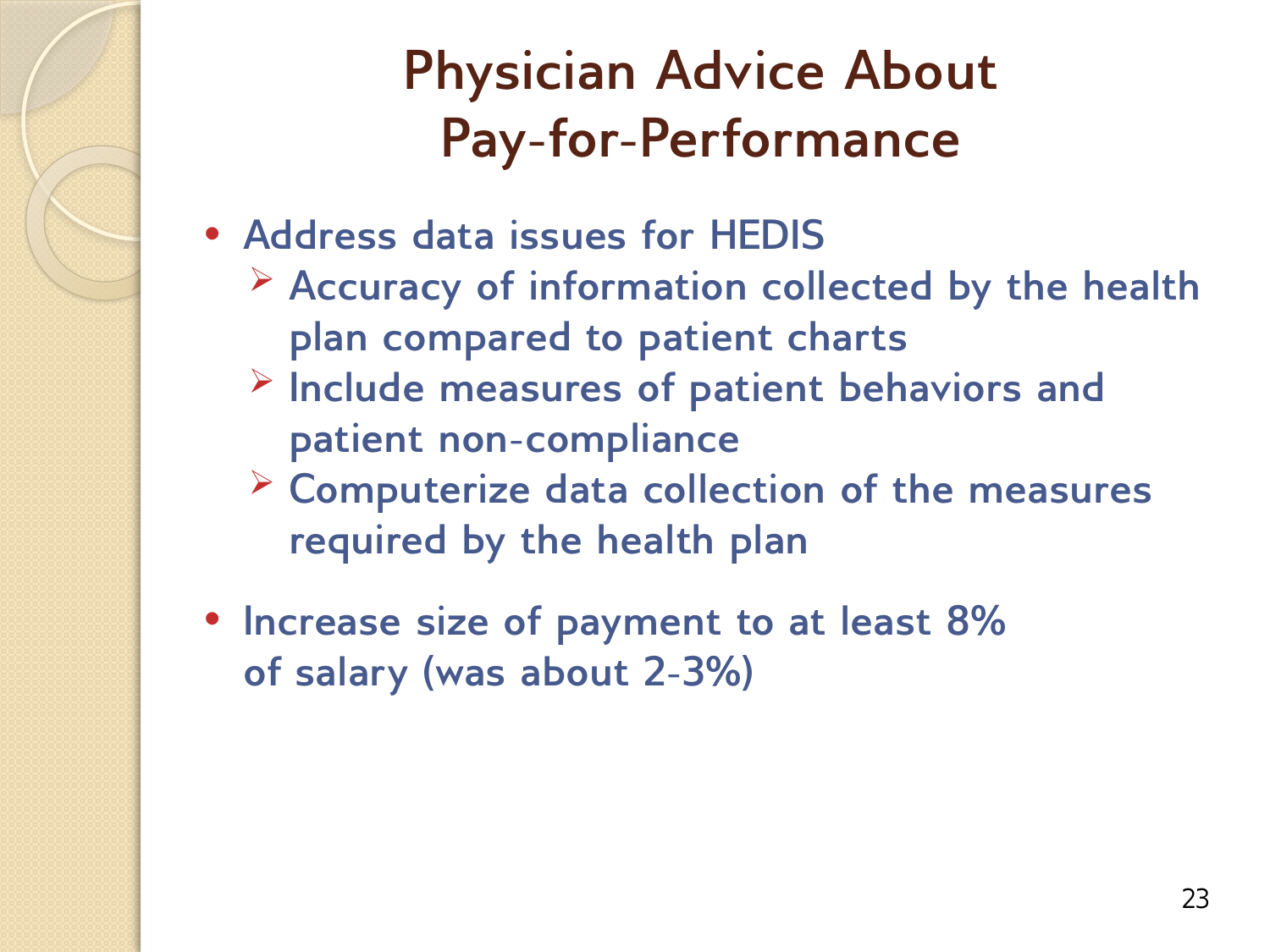

# Physician Advice About Pay-for-Performance
Address data issues for HEDIS
Accuracy of information collected by the health plan compared to patient charts
Include measures of patient behaviors and patient non-compliance
Computerize data collection of the measures required by the health plan

Increase size of payment to at least 8%
of salary (was about 2-3%)
23